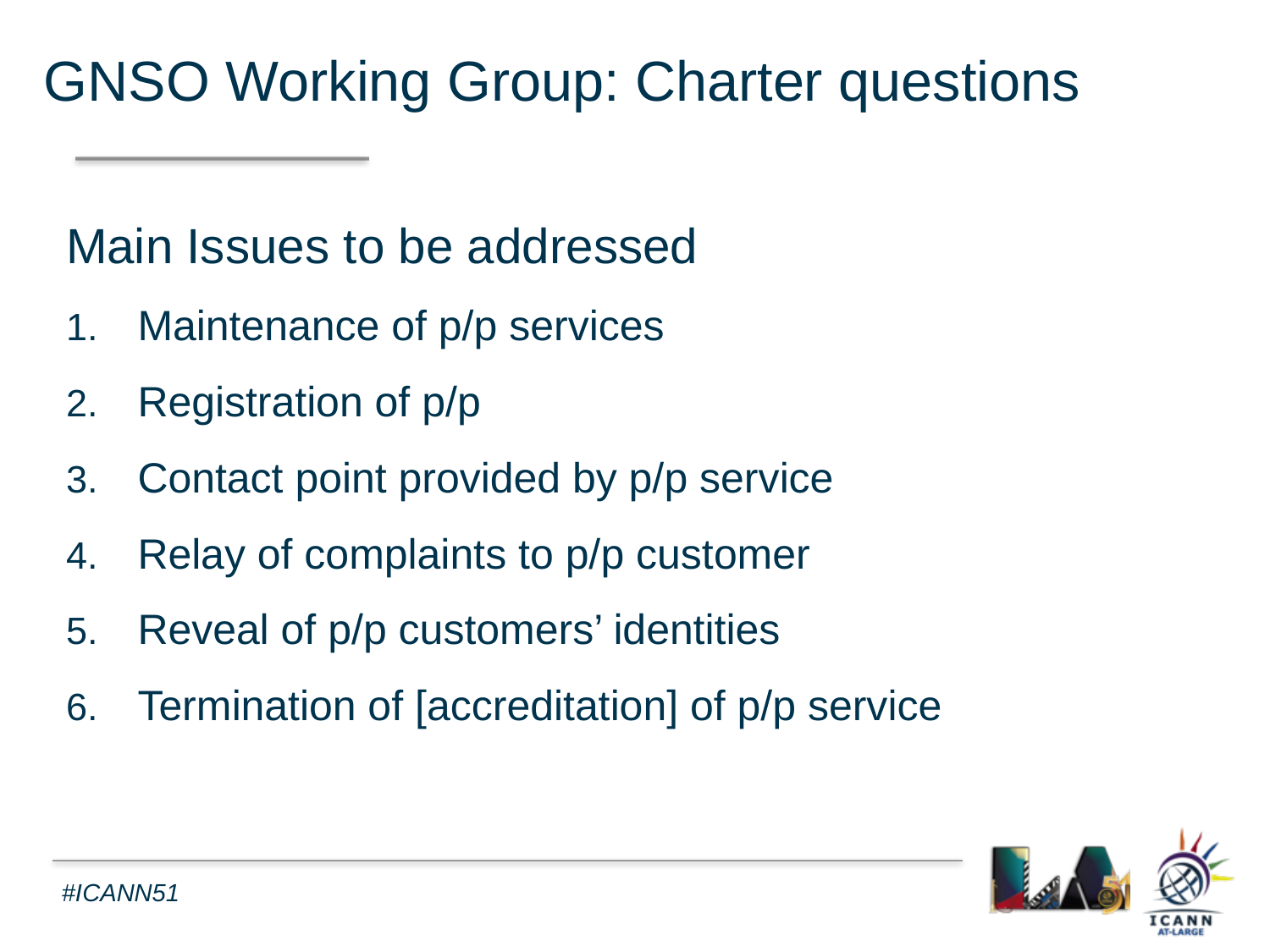

GNSO Working Group: Charter questions
Main Issues to be addressed
Maintenance of p/p services
Registration of p/p
Contact point provided by p/p service
Relay of complaints to p/p customer
Reveal of p/p customers’ identities
Termination of [accreditation] of p/p service